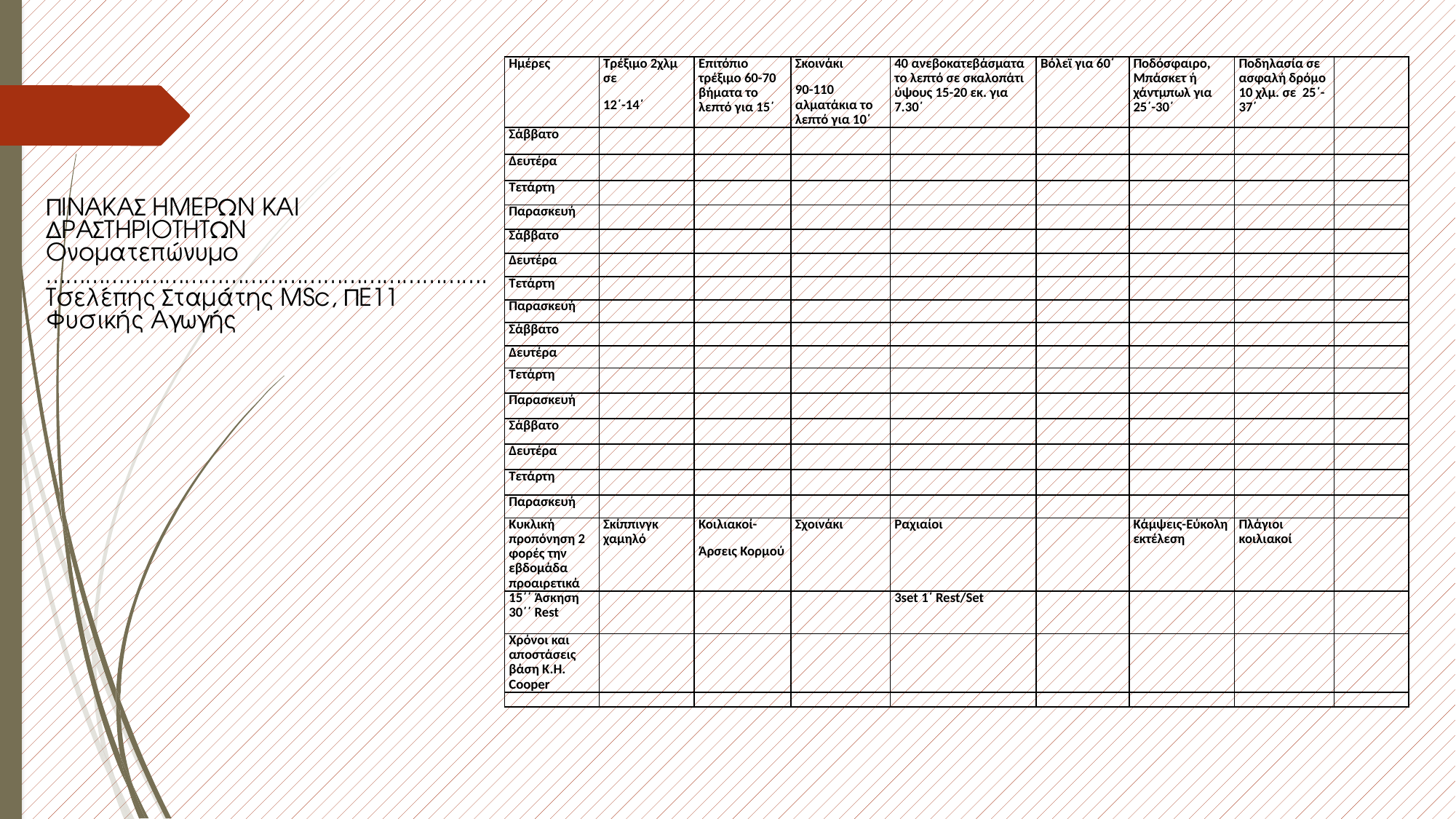

| Ημέρες | Τρέξιμο 2χλμ σε 12΄-14΄ | Επιτόπιο τρέξιμο 60-70 βήματα το λεπτό για 15΄ | Σκοινάκι 90-110 αλματάκια το λεπτό για 10΄ | 40 ανεβοκατεβάσματα το λεπτό σε σκαλοπάτι ύψους 15-20 εκ. για 7.30΄ | Βόλεϊ για 60΄ | Ποδόσφαιρο, Μπάσκετ ή χάντμπωλ για 25΄-30΄ | Ποδηλασία σε ασφαλή δρόμο 10 χλμ. σε 25΄-37΄ |  |
| --- | --- | --- | --- | --- | --- | --- | --- | --- |
| Σάββατο |  |  |  |  |  |  |  |  |
| Δευτέρα |  |  |  |  |  |  |  |  |
| Τετάρτη |  |  |  |  |  |  |  |  |
| Παρασκευή |  |  |  |  |  |  |  |  |
| Σάββατο |  |  |  |  |  |  |  |  |
| Δευτέρα |  |  |  |  |  |  |  |  |
| Τετάρτη |  |  |  |  |  |  |  |  |
| Παρασκευή |  |  |  |  |  |  |  |  |
| Σάββατο |  |  |  |  |  |  |  |  |
| Δευτέρα |  |  |  |  |  |  |  |  |
| Τετάρτη |  |  |  |  |  |  |  |  |
| Παρασκευή |  |  |  |  |  |  |  |  |
| Σάββατο |  |  |  |  |  |  |  |  |
| Δευτέρα |  |  |  |  |  |  |  |  |
| Τετάρτη |  |  |  |  |  |  |  |  |
| Παρασκευή |  |  |  |  |  |  |  |  |
| Κυκλική προπόνηση 2 φορές την εβδομάδα προαιρετικά | Σκίππινγκ χαμηλό | Κοιλιακοί- Άρσεις Κορμού | Σχοινάκι | Ραχιαίοι |  | Κάμψεις-Εύκολη εκτέλεση | Πλάγιοι κοιλιακοί |  |
| 15΄΄ Άσκηση 30΄΄ Rest |  |  |  | 3set 1΄ Rest/Set |  |  |  |  |
| Χρόνοι και αποστάσεις βάση K.H. Cooper |  |  |  |  |  |  |  |  |
|  |  |  |  |  |  |  |  |  |
ΠΙΝΑΚΑΣ ΗΜΕΡΩΝ ΚΑΙ ΔΡΑΣΤΗΡΙΟΤΗΤΩΝ
Ονοματεπώνυμο ………………………………………………………….
Τσελέπης Σταμάτης MSc, ΠΕ11 Φυσικής Αγωγής